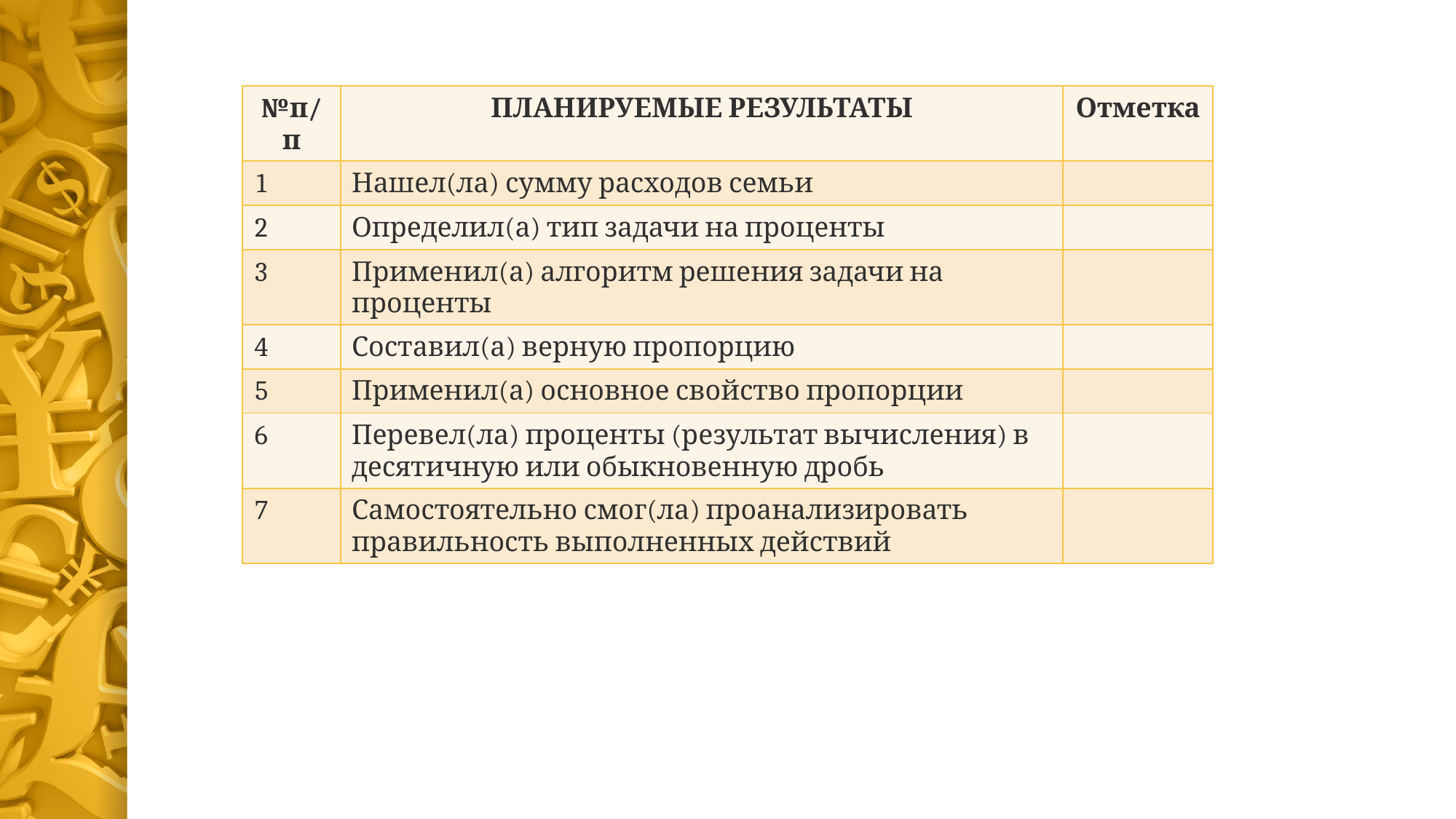

| №п/п | ПЛАНИРУЕМЫЕ РЕЗУЛЬТАТЫ | Отметка |
| --- | --- | --- |
| 1 | Нашел(ла) сумму расходов семьи |  |
| 2 | Определил(а) тип задачи на проценты |  |
| 3 | Применил(а) алгоритм решения задачи на проценты |  |
| 4 | Составил(а) верную пропорцию |  |
| 5 | Применил(а) основное свойство пропорции |  |
| 6 | Перевел(ла) проценты (результат вычисления) в десятичную или обыкновенную дробь |  |
| 7 | Самостоятельно смог(ла) проанализировать правильность выполненных действий |  |